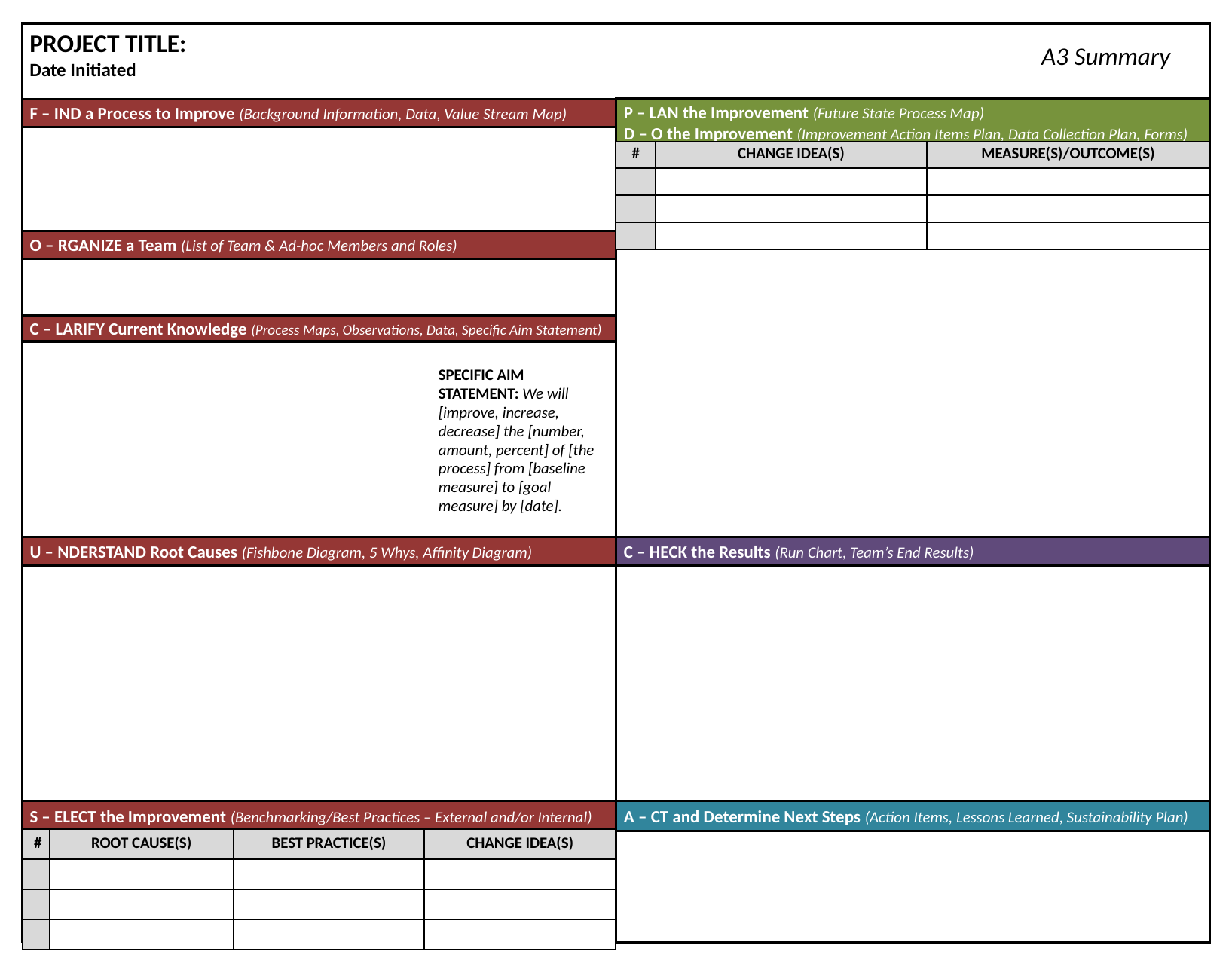

PROJECT TITLE:
Date Initiated
A3 Summary
P – LAN the Improvement (Future State Process Map)
D – O the Improvement (Improvement Action Items Plan, Data Collection Plan, Forms)
F – IND a Process to Improve (Background Information, Data, Value Stream Map)

|  |
| --- |
| # | CHANGE IDEA(S) | MEASURE(S)/OUTCOME(S) |
| --- | --- | --- |
|  |  |  |
|  |  |  |
|  |  |  |
|  |
| --- |
O – RGANIZE a Team (List of Team & Ad-hoc Members and Roles)
|  |
| --- |
C – LARIFY Current Knowledge (Process Maps, Observations, Data, Specific Aim Statement)
|  |
| --- |
SPECIFIC AIM STATEMENT: We will [improve, increase, decrease] the [number, amount, percent] of [the process] from [baseline measure] to [goal measure] by [date].
U – NDERSTAND Root Causes (Fishbone Diagram, 5 Whys, Affinity Diagram)
C – HECK the Results (Run Chart, Team’s End Results)
|  |
| --- |
|  |
| --- |
S – ELECT the Improvement (Benchmarking/Best Practices – External and/or Internal)
A – CT and Determine Next Steps (Action Items, Lessons Learned, Sustainability Plan)
| # | ROOT CAUSE(S) | BEST PRACTICE(S) | CHANGE IDEA(S) |
| --- | --- | --- | --- |
|  |  |  |  |
|  |  |  |  |
|  |  |  |  |
|  |
| --- |
|  |
| --- |